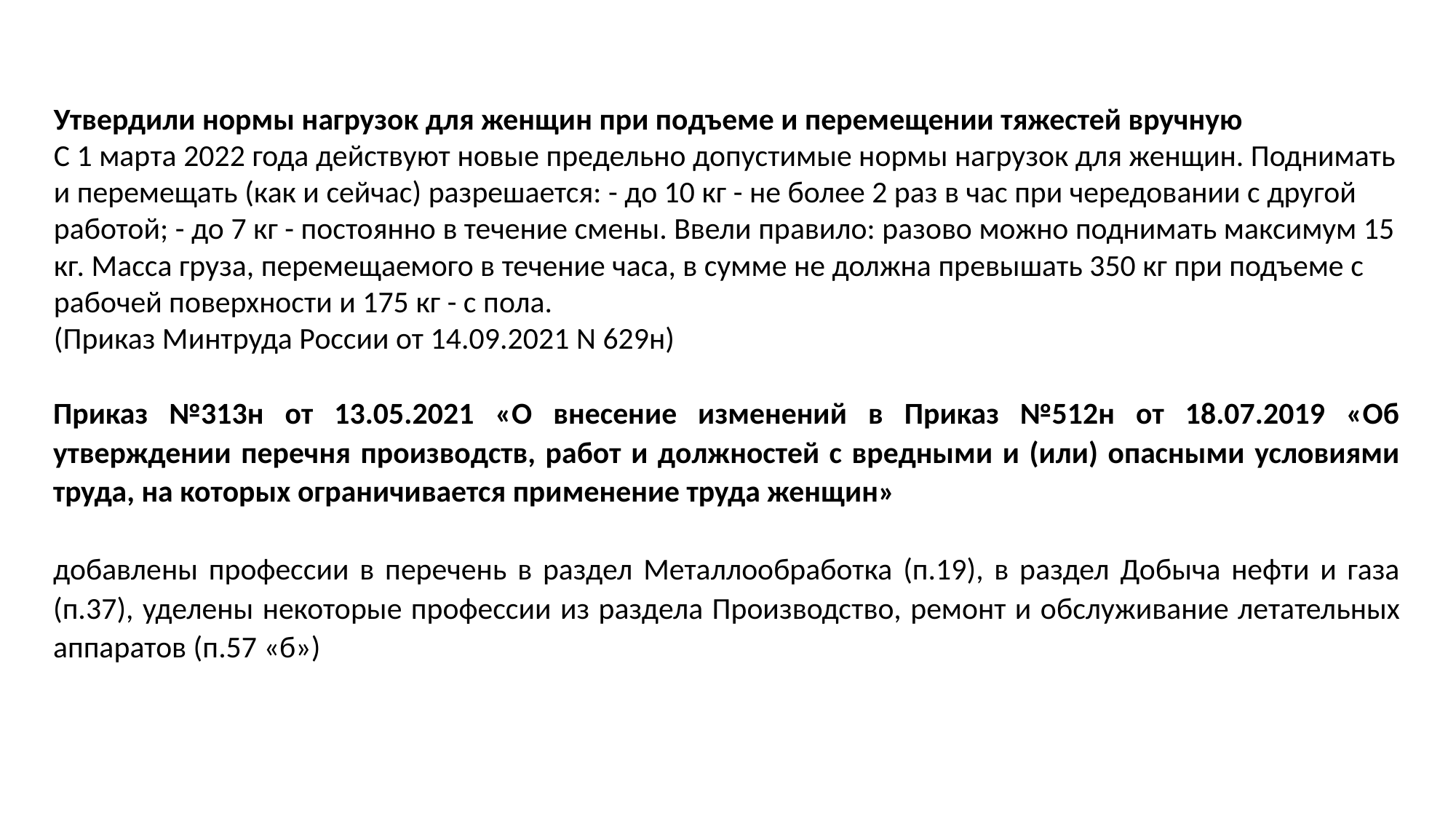

Утвердили нормы нагрузок для женщин при подъеме и перемещении тяжестей вручную
С 1 марта 2022 года действуют новые предельно допустимые нормы нагрузок для женщин. Поднимать и перемещать (как и сейчас) разрешается: - до 10 кг - не более 2 раз в час при чередовании с другой работой; - до 7 кг - постоянно в течение смены. Ввели правило: разово можно поднимать максимум 15 кг. Масса груза, перемещаемого в течение часа, в сумме не должна превышать 350 кг при подъеме с рабочей поверхности и 175 кг - с пола.
(Приказ Минтруда России от 14.09.2021 N 629н)

Приказ №313н от 13.05.2021 «О внесение изменений в Приказ №512н от 18.07.2019 «Об утверждении перечня производств, работ и должностей с вредными и (или) опасными условиями труда, на которых ограничивается применение труда женщин»

добавлены профессии в перечень в раздел Металлообработка (п.19), в раздел Добыча нефти и газа (п.37), уделены некоторые профессии из раздела Производство, ремонт и обслуживание летательных аппаратов (п.57 «б»)